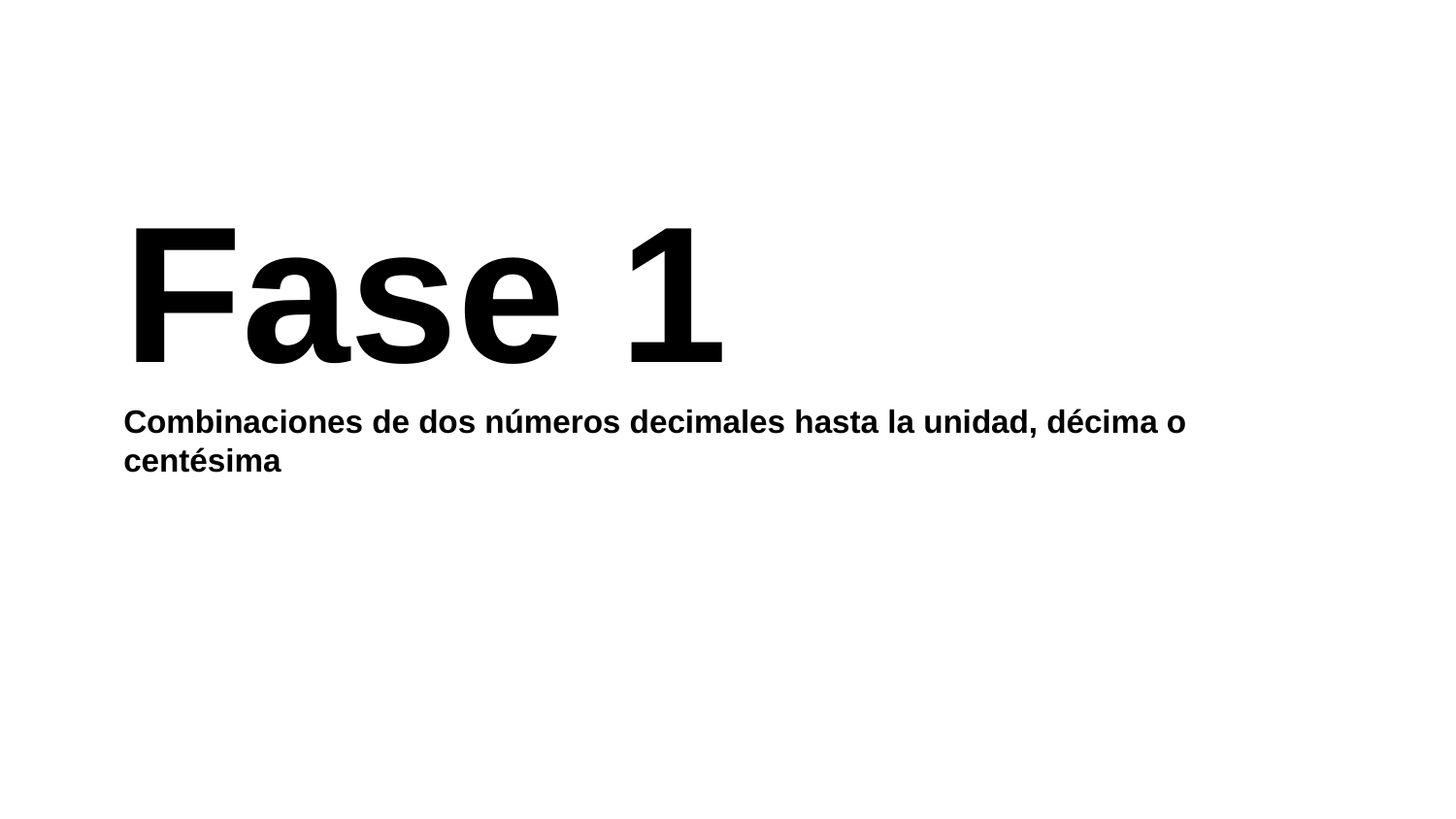

Fase 1
Combinaciones de dos números decimales hasta la unidad, décima o centésima